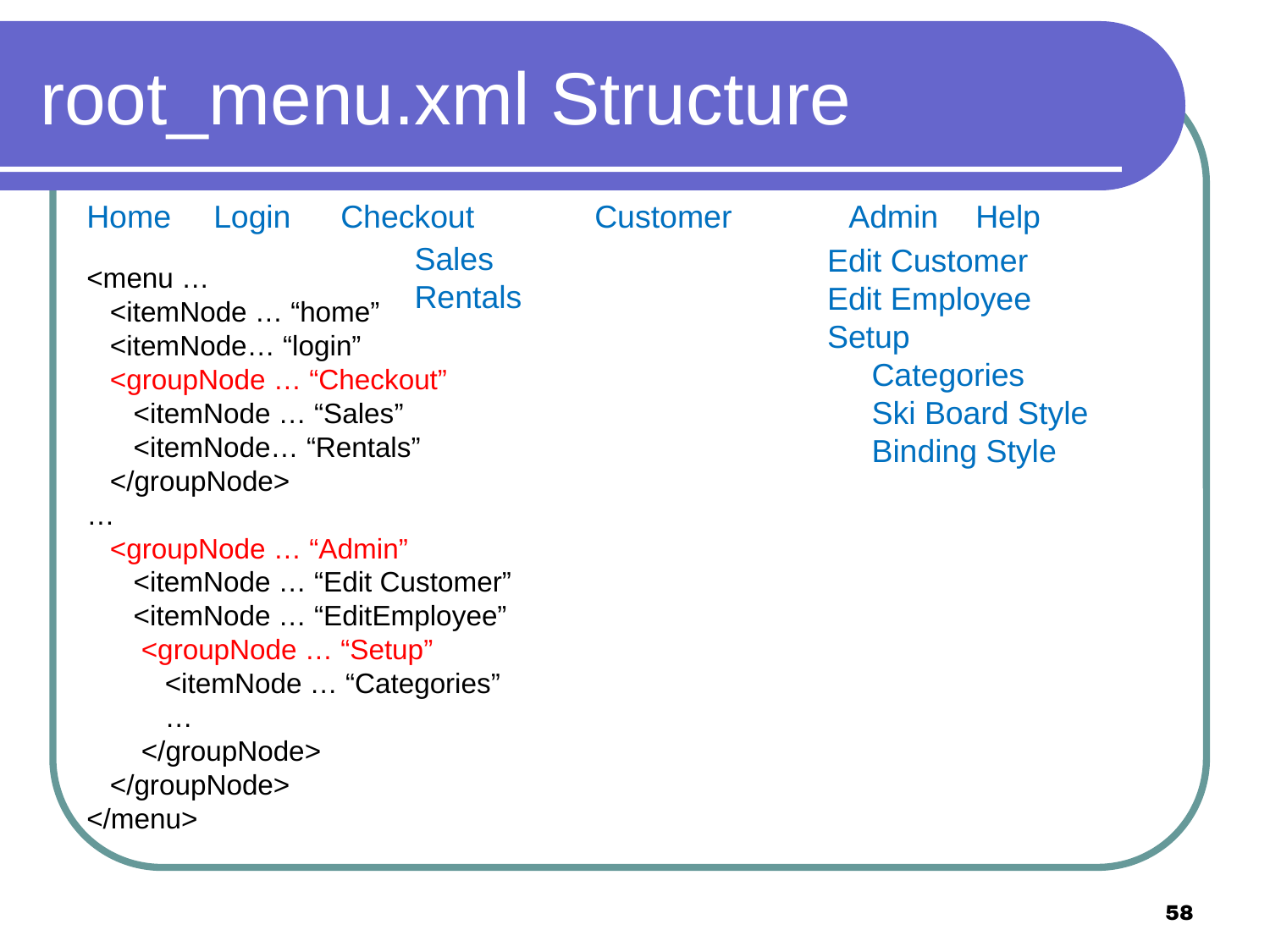

# root_menu.xml Structure
Home	Login	Checkout	Customer	Admin	Help
Sales
Rentals
Edit Customer
Edit Employee
Setup
     Categories
     Ski Board Style
     Binding Style
<menu …
   <itemNode … “home”
   <itemNode… “login”
   <groupNode … “Checkout”
      <itemNode … “Sales”
      <itemNode… “Rentals”
   </groupNode>
…
   <groupNode … “Admin”
      <itemNode … “Edit Customer”
      <itemNode … “EditEmployee”
       <groupNode … “Setup”
          <itemNode … “Categories”
          …
       </groupNode>
   </groupNode>
</menu>
58